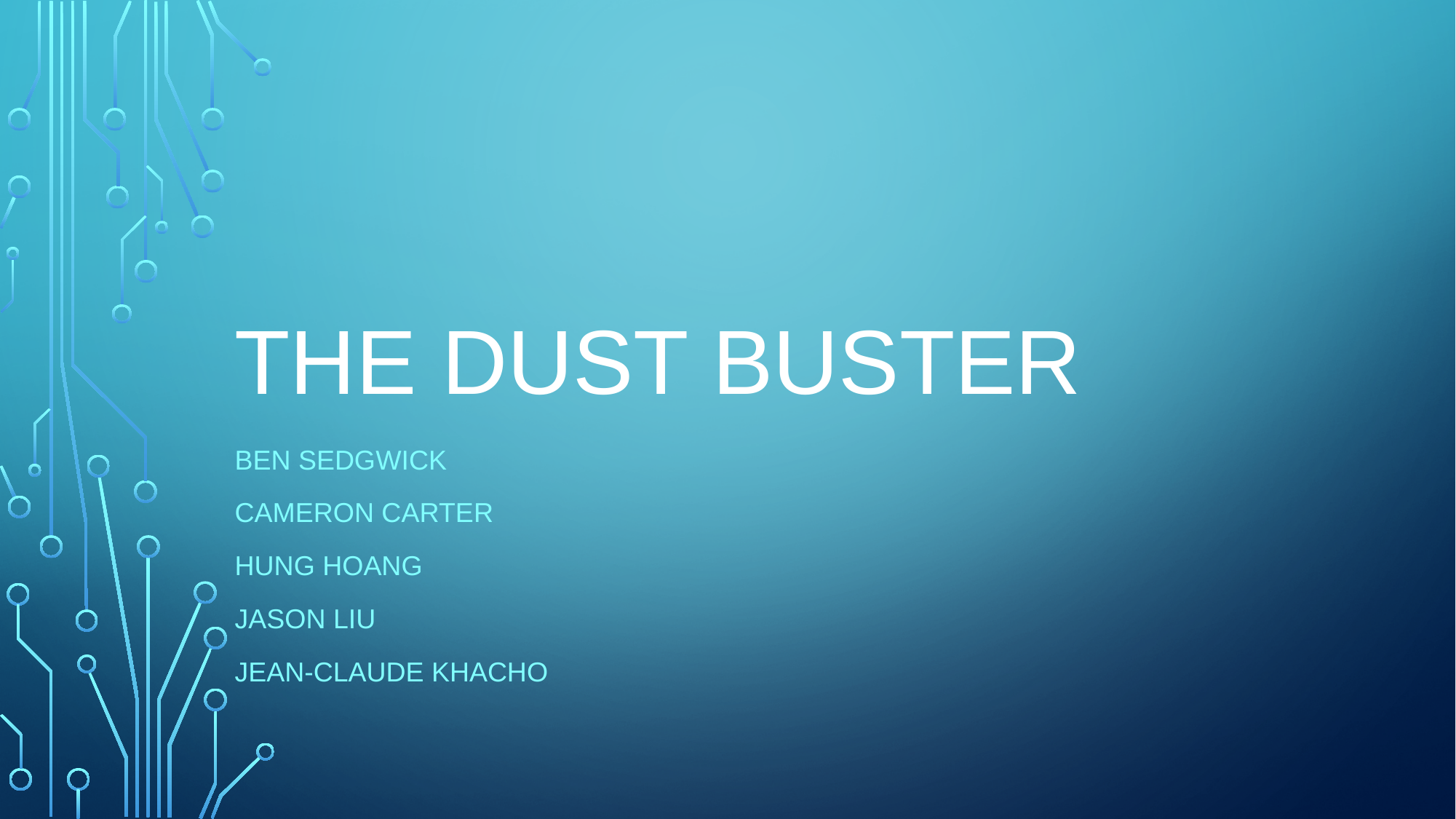

# The Dust Buster
Ben Sedgwick
Cameron Carter
Hung Hoang
JasoN Liu
Jean-Claude Khacho